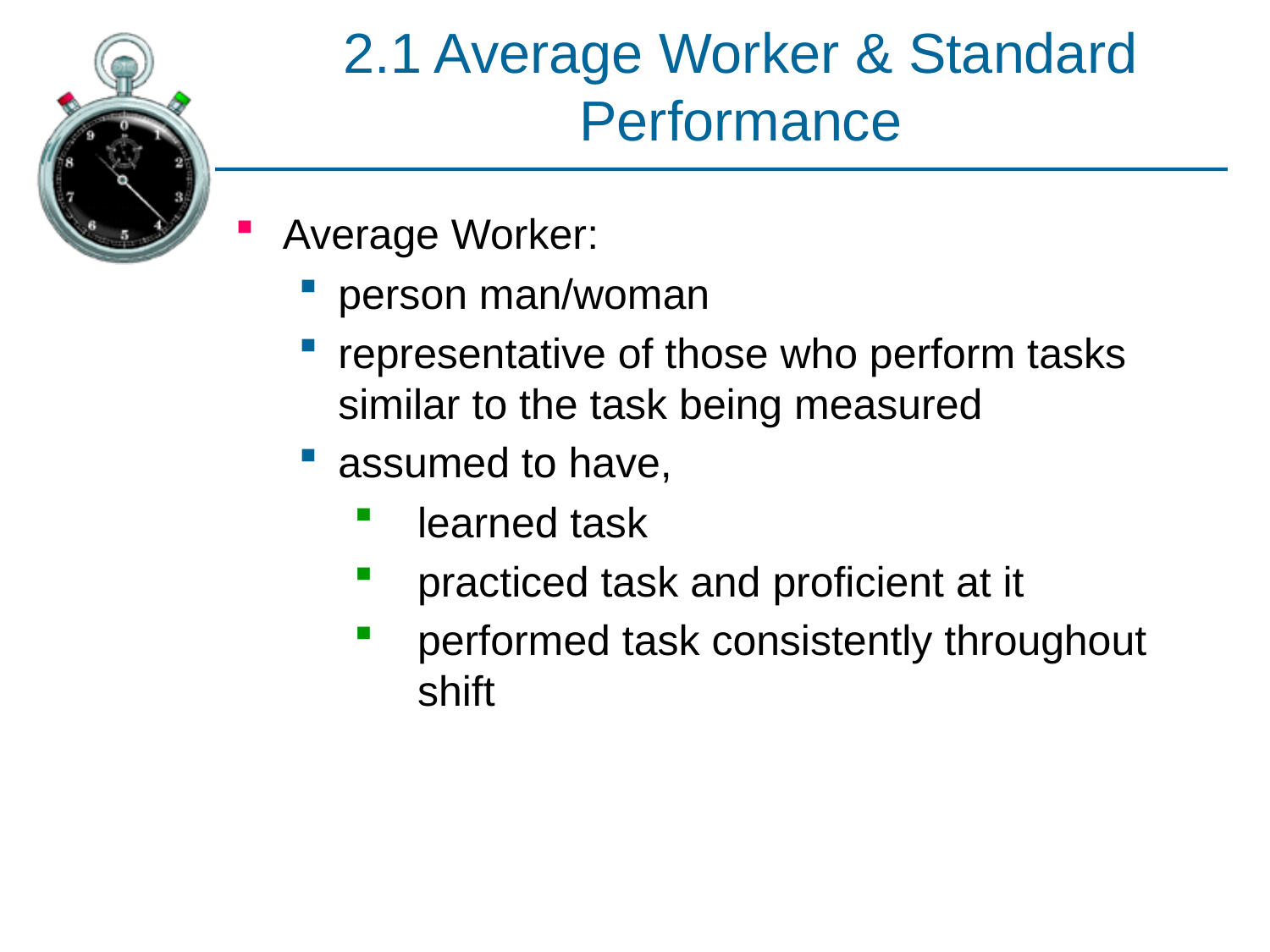

# 2.1 Average Worker & Standard Performance
Average Worker:
person man/woman
representative of those who perform tasks similar to the task being measured
assumed to have,
learned task
practiced task and proficient at it
performed task consistently throughout shift